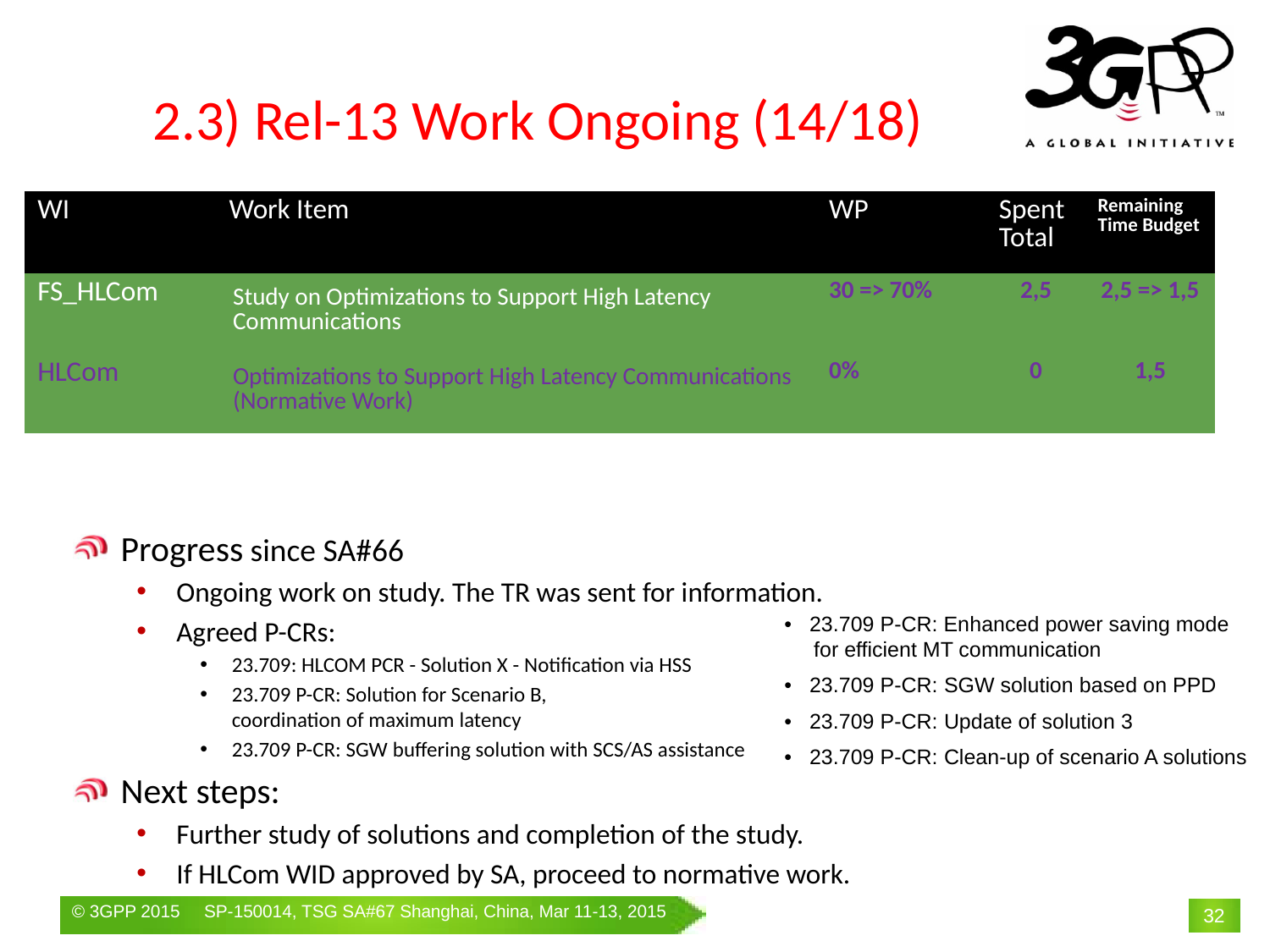

# 2.3) Rel-13 Work Ongoing (14/18)
| WI | Work Item | WP | Spent Total | Remaining Time Budget |
| --- | --- | --- | --- | --- |
| FS\_HLCom | Study on Optimizations to Support High Latency Communications | 30 => 70% | 2,5 | 2,5 => 1,5 |
| HLCom | Optimizations to Support High Latency Communications (Normative Work) | 0% | 0 | 1,5 |
Progress since SA#66
Ongoing work on study. The TR was sent for information.
Agreed P-CRs:
23.709: HLCOM PCR - Solution X - Notification via HSS
23.709 P-CR: Solution for Scenario B,
coordination of maximum latency
23.709 P-CR: SGW buffering solution with SCS/AS assistance
Next steps:
Further study of solutions and completion of the study.
If HLCom WID approved by SA, proceed to normative work.
•   23.709 P-CR: Enhanced power saving mode
     for efficient MT communication
•   23.709 P-CR: SGW solution based on PPD
•   23.709 P-CR: Update of solution 3
•   23.709 P-CR: Clean-up of scenario A solutions